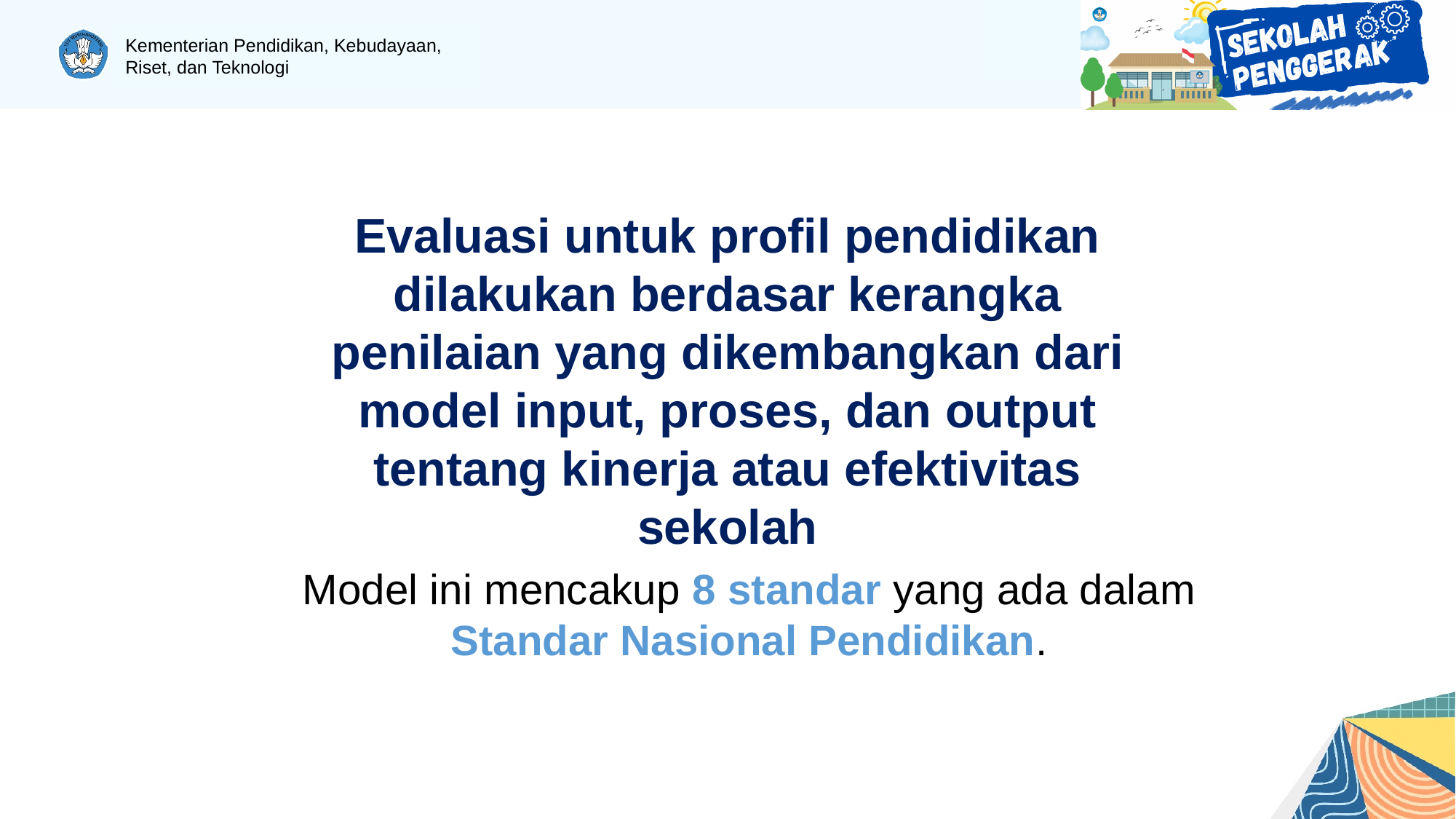

Evaluasi untuk profil pendidikan dilakukan berdasar kerangka penilaian yang dikembangkan dari model input, proses, dan output tentang kinerja atau efektivitas sekolah
Model ini mencakup 8 standar yang ada dalam Standar Nasional Pendidikan.